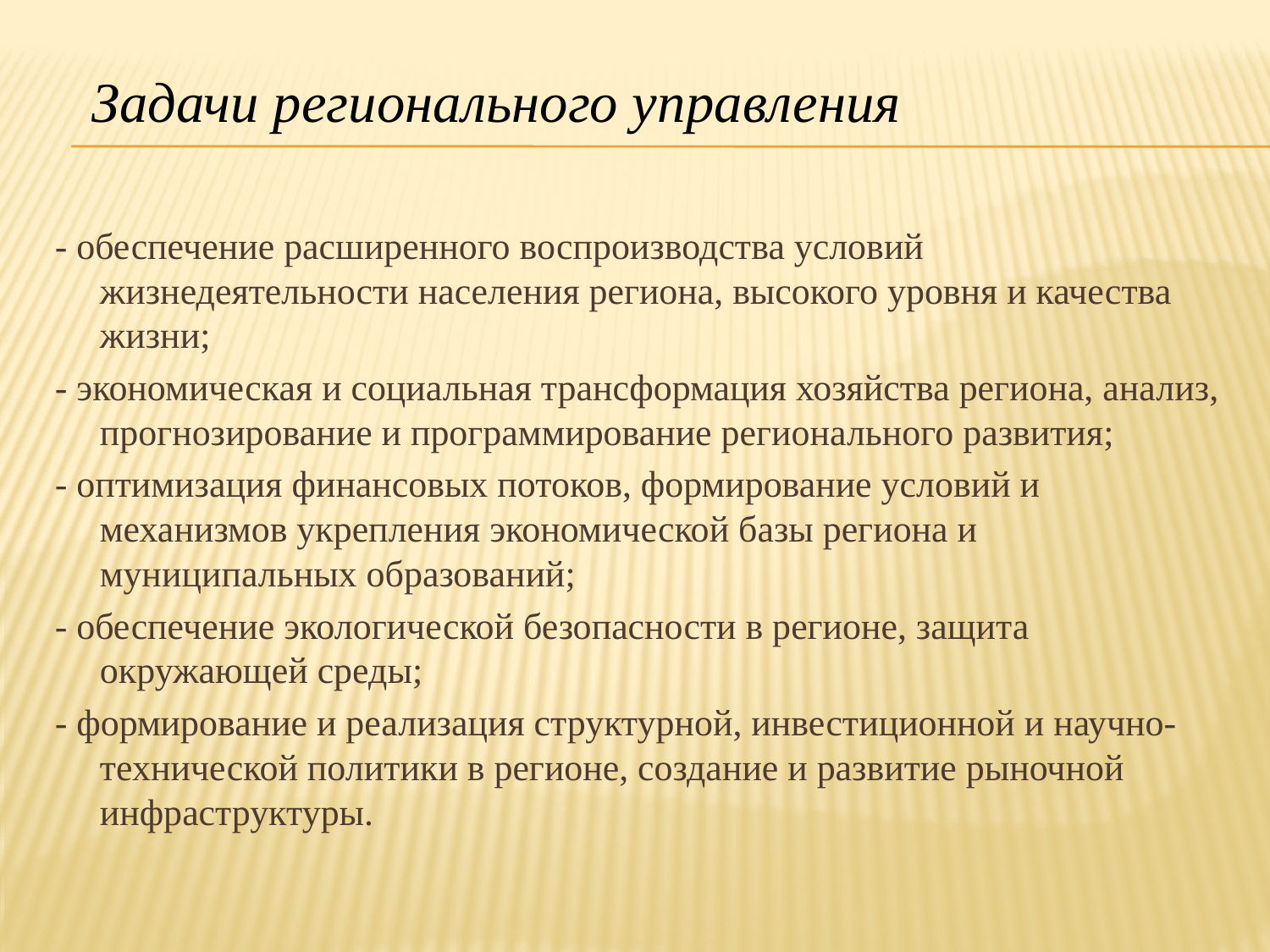

Задачи регионального управления
- обеспечение расширенного воспроизводства условий жизнедеятельности населения региона, высокого уровня и качества жизни;
- экономическая и социальная трансформация хозяйства региона, анализ, прогнозирование и программирование регионального развития;
- оптимизация финансовых потоков, формирование условий и механизмов укрепления экономической базы региона и муниципальных образований;
- обеспечение экологической безопасности в регионе, защита окружающей среды;
- формирование и реализация структурной, инвестиционной и научно-технической политики в регионе, создание и развитие рыночной инфраструктуры.